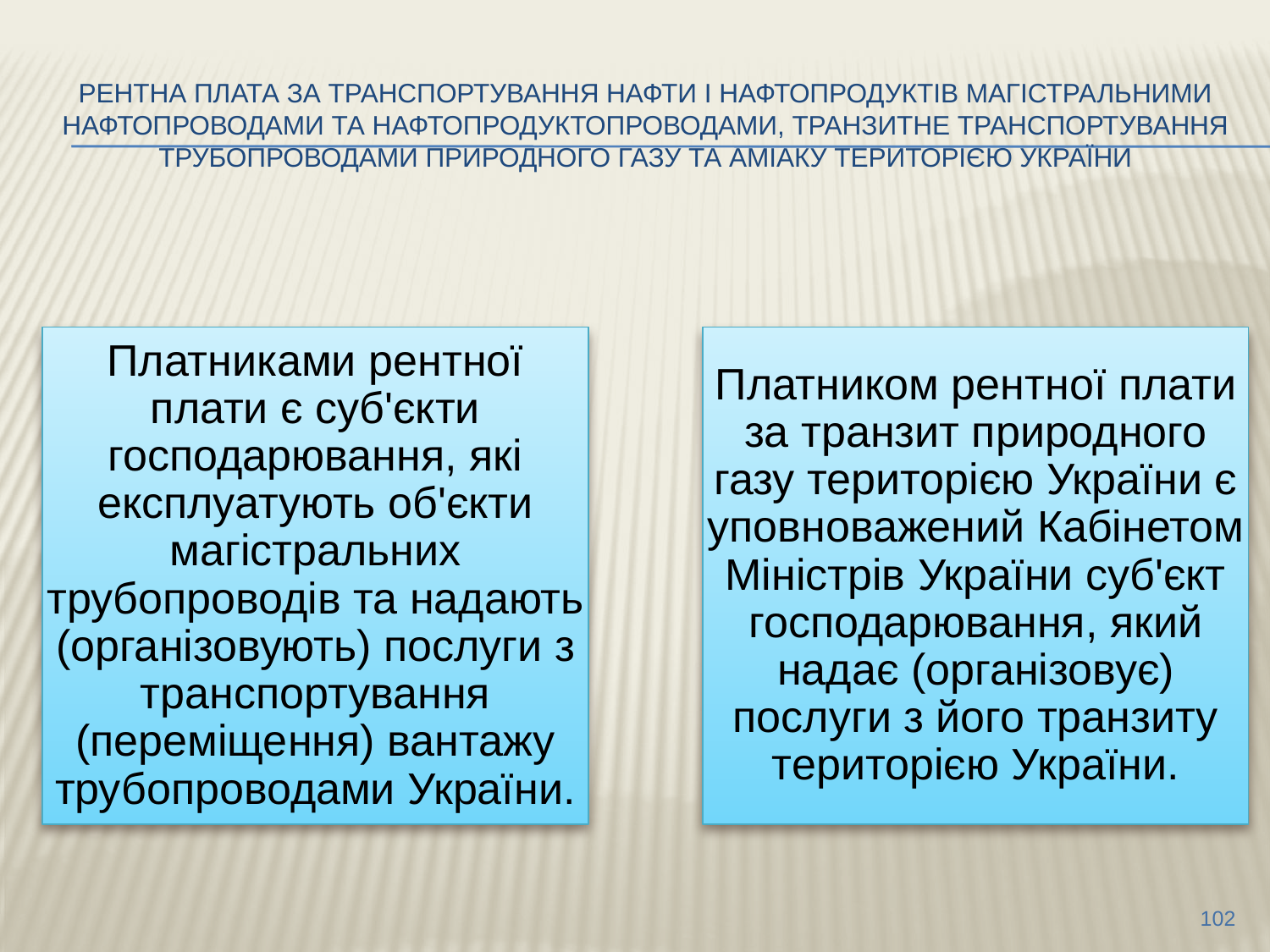

# Рентна плата за транспортування нафти і нафтопродуктів магістральними нафтопроводами та нафтопродуктопроводами, транзитне транспортування трубопроводами природного газу та аміаку територією України
Платниками рентної плати є суб'єкти господарювання, які експлуатують об'єкти магістральних трубопроводів та надають (організовують) послуги з транспортування (переміщення) вантажу трубопроводами України.
Платником рентної плати за транзит природного газу територією України є уповноважений Кабінетом Міністрів України суб'єкт господарювання, який надає (організовує) послуги з його транзиту територією України.
102